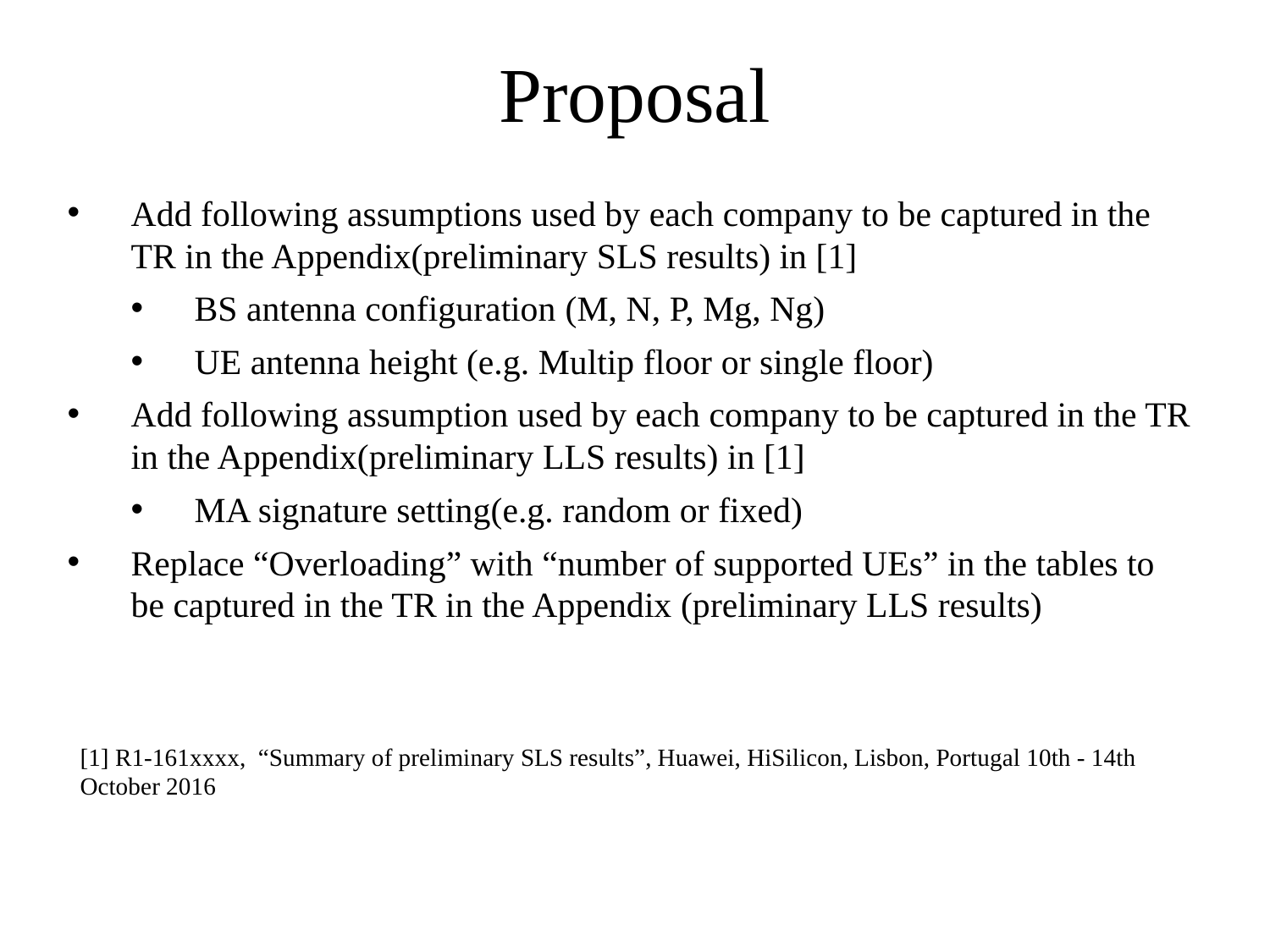

Proposal
Add following assumptions used by each company to be captured in the TR in the Appendix(preliminary SLS results) in [1]
BS antenna configuration (M, N, P, Mg, Ng)
UE antenna height (e.g. Multip floor or single floor)
Add following assumption used by each company to be captured in the TR in the Appendix(preliminary LLS results) in [1]
MA signature setting(e.g. random or fixed)
Replace “Overloading” with “number of supported UEs” in the tables to be captured in the TR in the Appendix (preliminary LLS results)

[1] R1-161xxxx,  “Summary of preliminary SLS results”, Huawei, HiSilicon, Lisbon, Portugal 10th - 14th October 2016